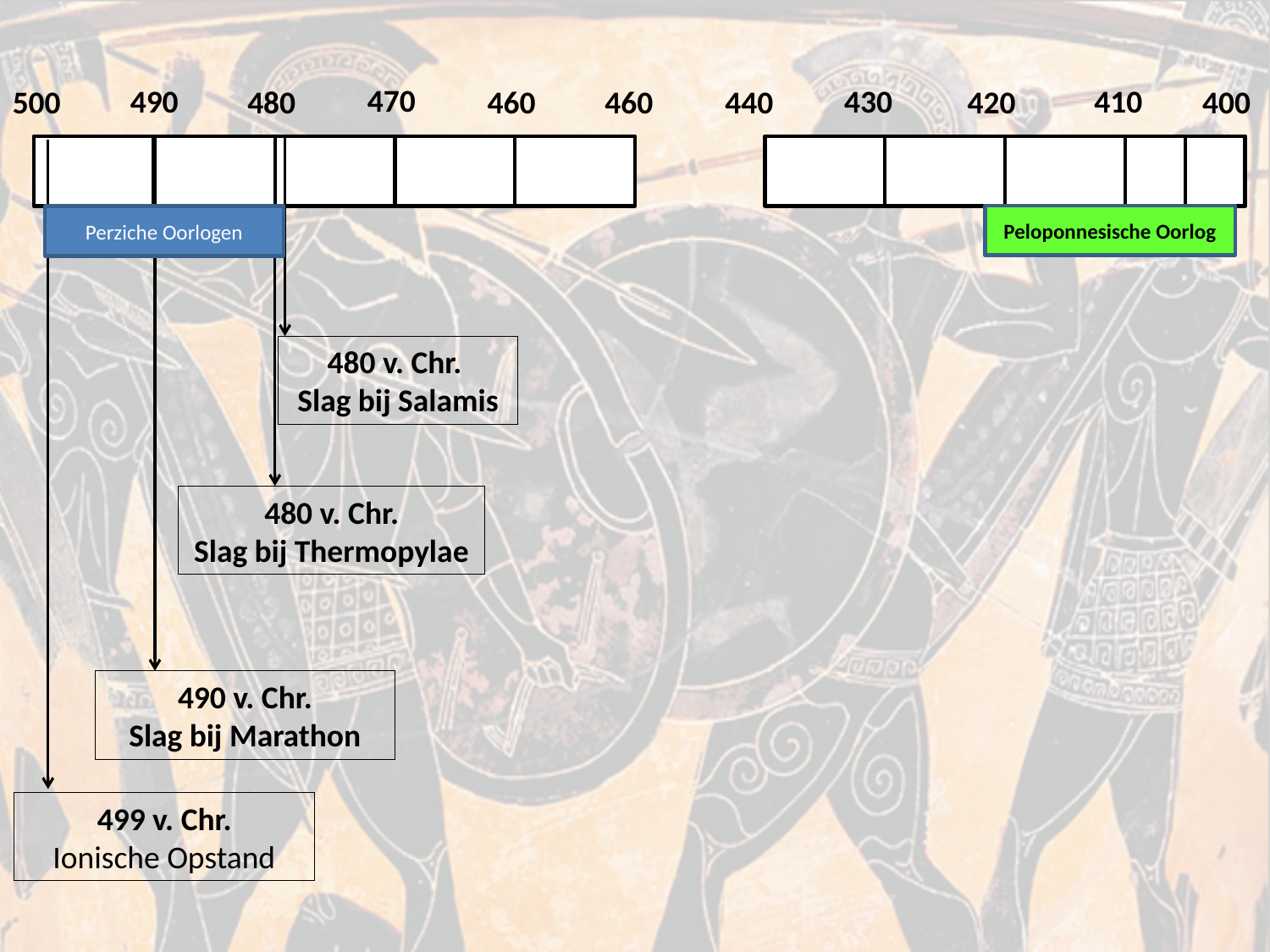

470
430
490
410
460
500
480
460
440
420
400

Peloponnesische Oorlog
Perziche Oorlogen
480 v. Chr.
Slag bij Salamis
480 v. Chr.
Slag bij Thermopylae
490 v. Chr.
Slag bij Marathon
499 v. Chr.
Ionische Opstand